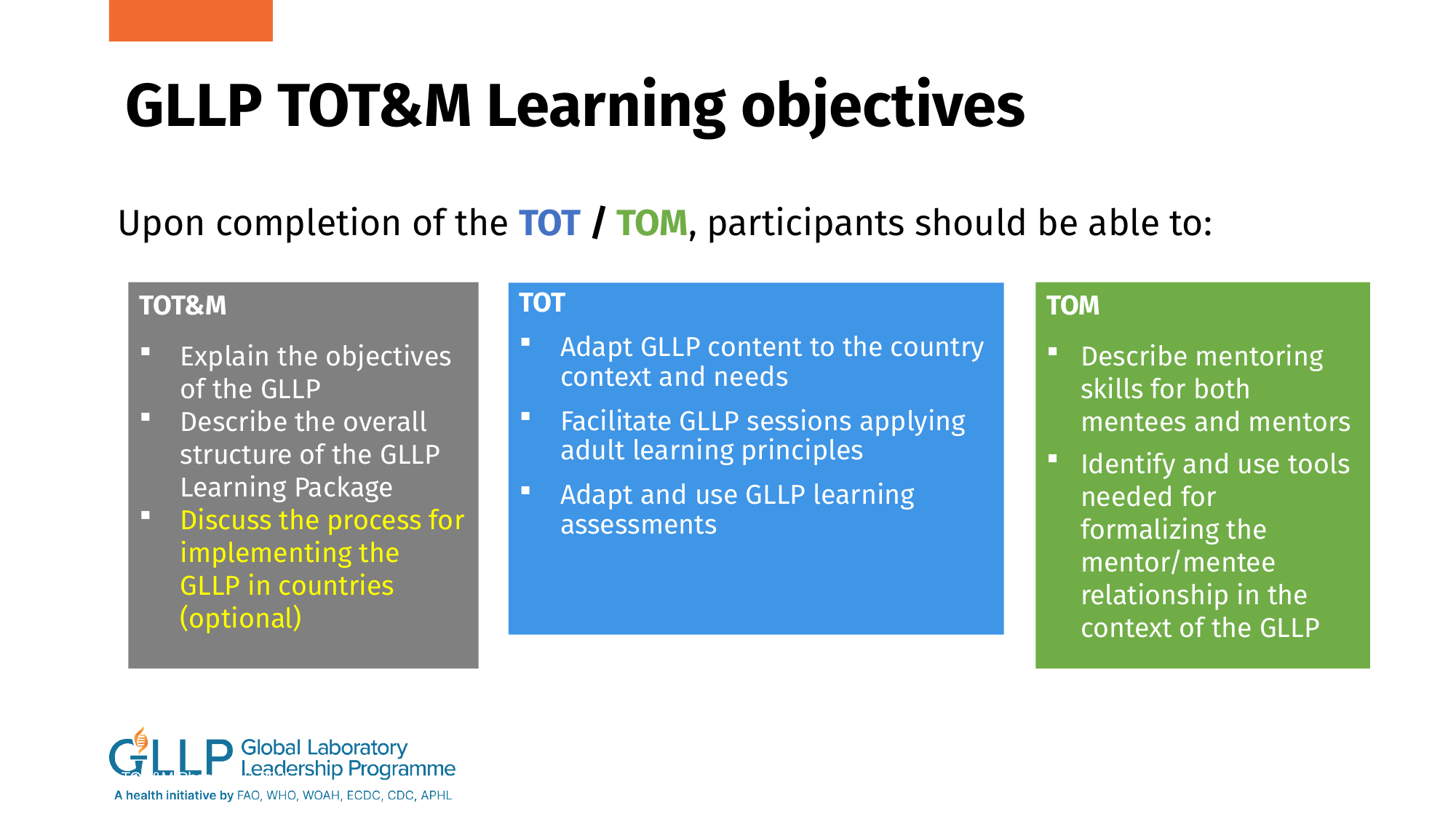

GLLP TOT&M Learning objectives
Upon completion of the TOT / TOM, participants should be able to:

TOT&M
Explain the objectives of the GLLP
Describe the overall structure of the GLLP Learning Package
Discuss the process for implementing the GLLP in countries (optional)
TOM
Describe mentoring skills for both mentees and mentors
Identify and use tools needed for formalizing the mentor/mentee relationship in the context of the GLLP
TOT
Adapt GLLP content to the country context and needs
Facilitate GLLP sessions applying adult learning principles
Adapt and use GLLP learning assessments

TOT&M Phase 1 V1 2026
21